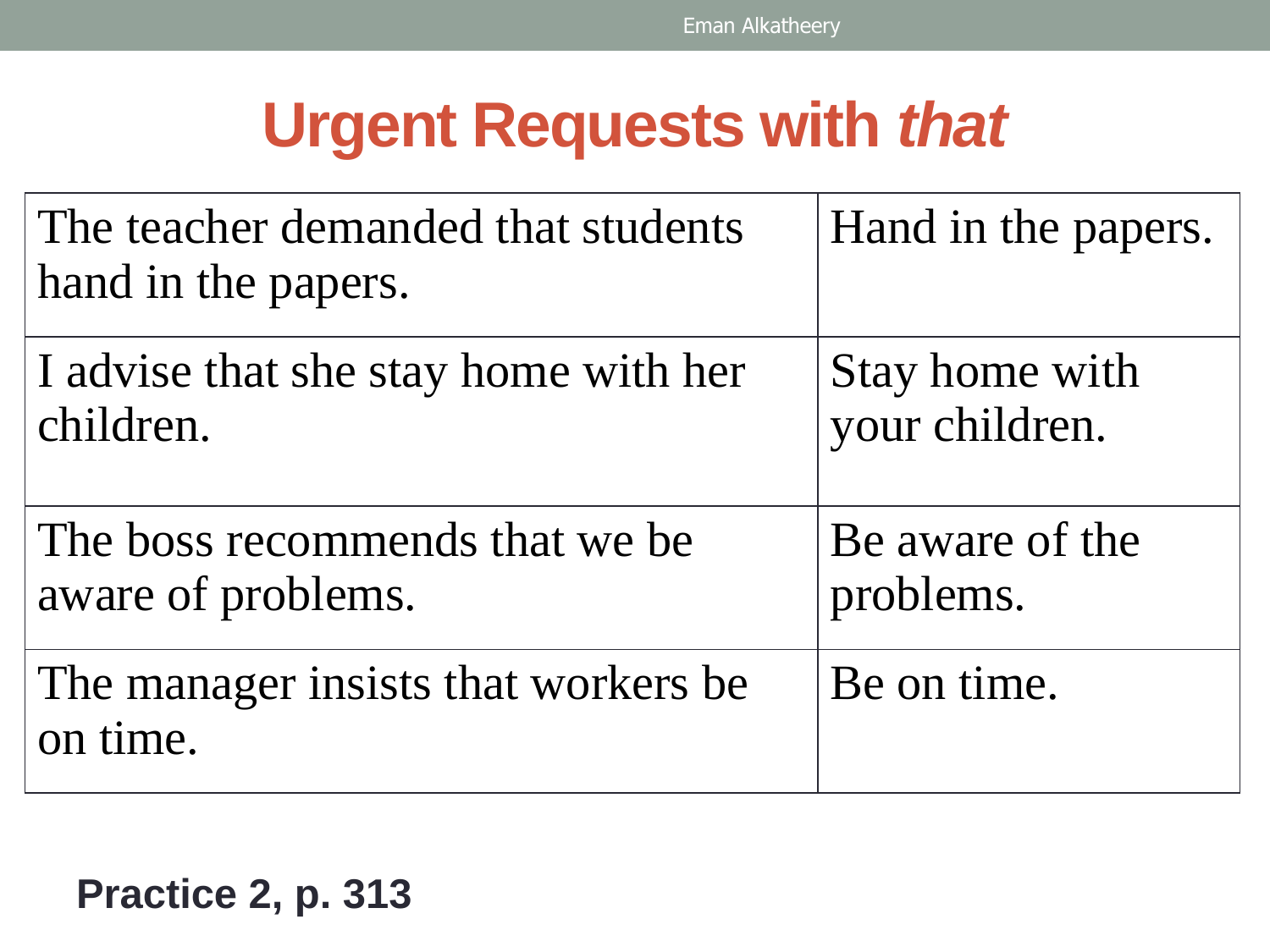

Eman Alkatheery
# Urgent Requests with that
| The teacher demanded that students hand in the papers. | Hand in the papers. |
| --- | --- |
| I advise that she stay home with her children. | Stay home with your children. |
| The boss recommends that we be aware of problems. | Be aware of the problems. |
| The manager insists that workers be on time. | Be on time. |

Practice 2, p. 313